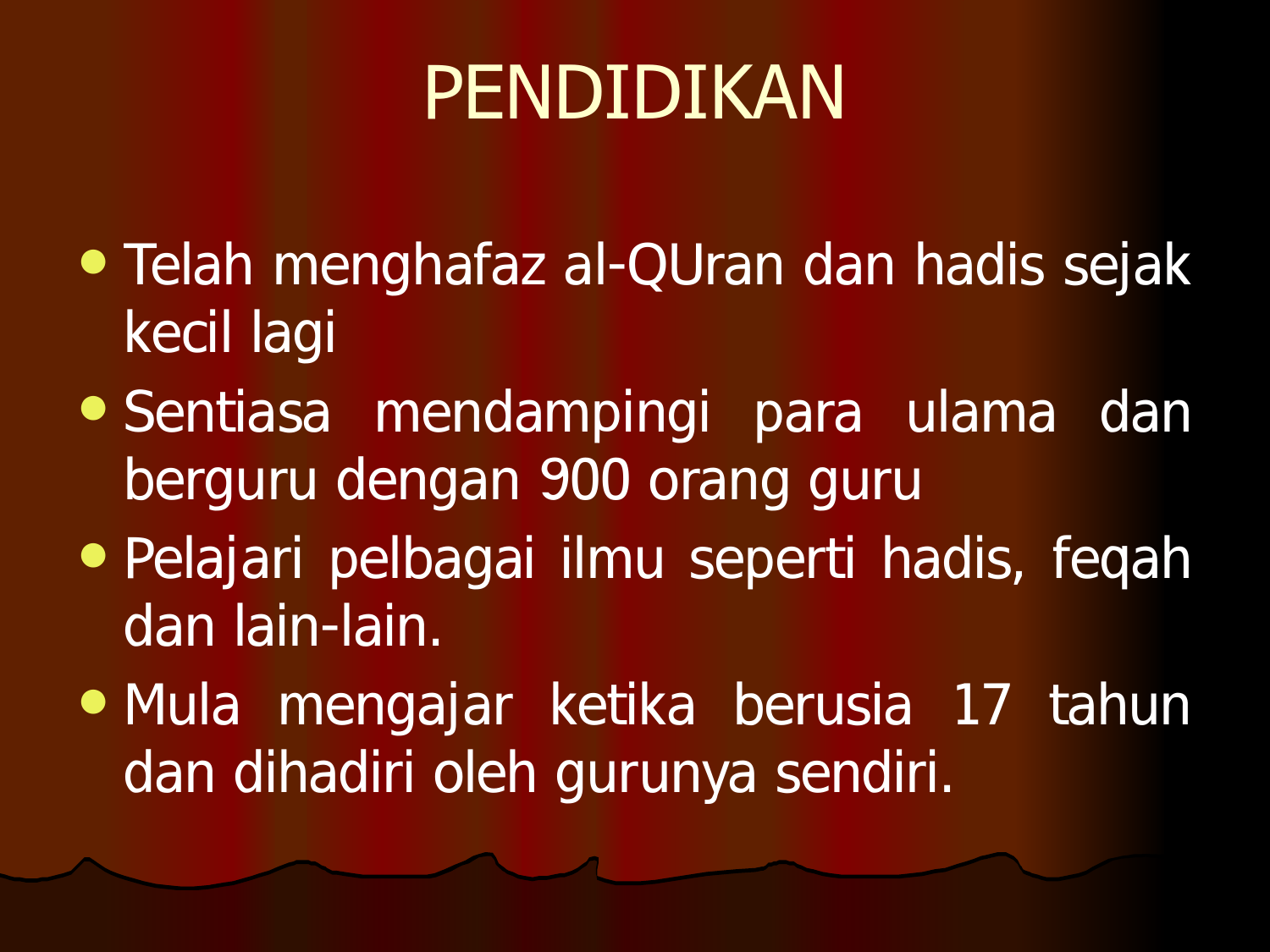

# PENDIDIKAN
Telah menghafaz al-QUran dan hadis sejak kecil lagi
Sentiasa mendampingi para ulama dan berguru dengan 900 orang guru
Pelajari pelbagai ilmu seperti hadis, feqah dan lain-lain.
Mula mengajar ketika berusia 17 tahun dan dihadiri oleh gurunya sendiri.